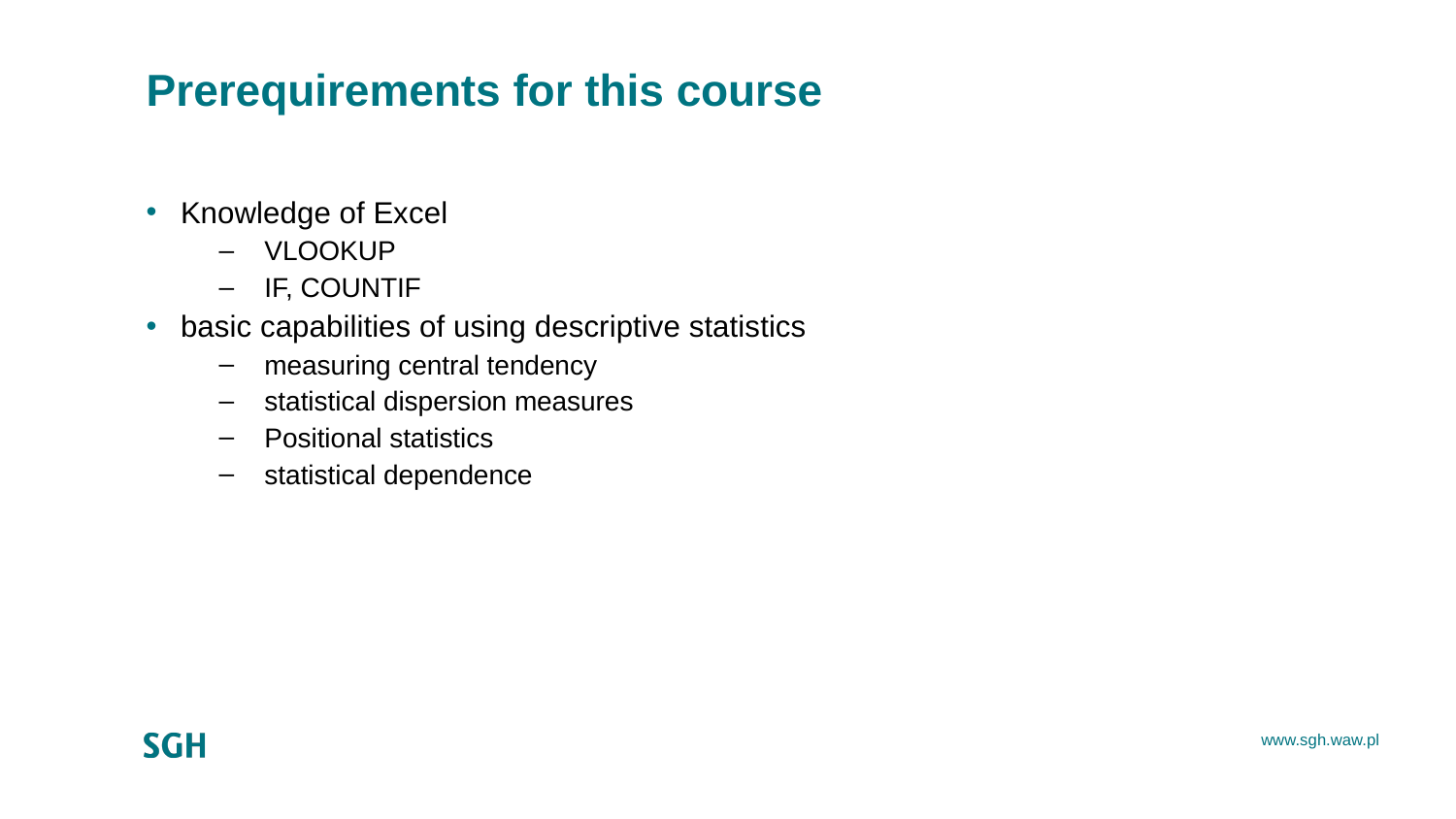

# Prerequirements for this course
Knowledge of Excel
VLOOKUP
IF, COUNTIF
basic capabilities of using descriptive statistics
measuring central tendency
statistical dispersion measures
Positional statistics
statistical dependence